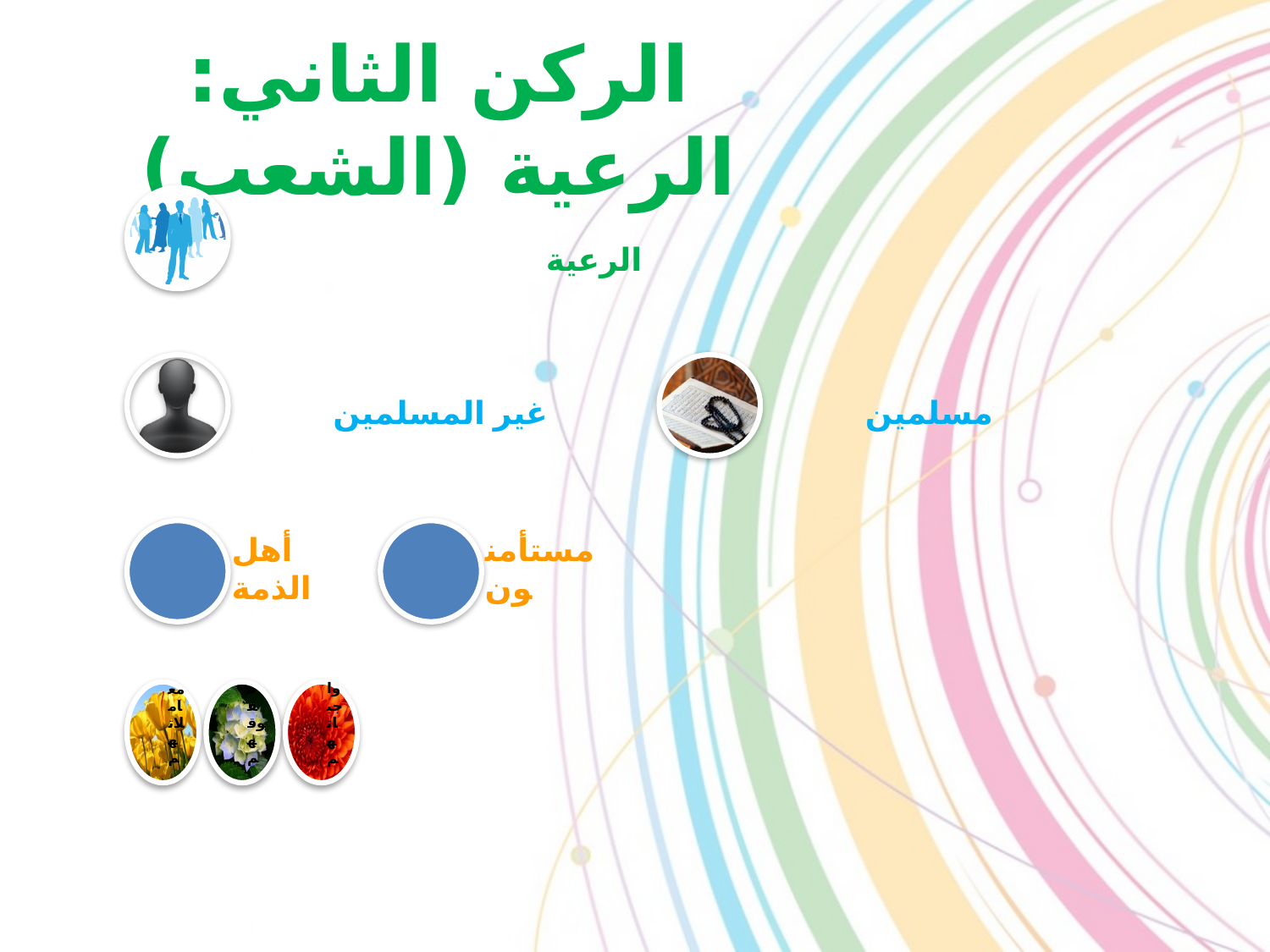

# الركن الثاني: الرعية (الشعب)
الرعية
غير المسلمين
أهل الذمة
مستأمنون
مسلمين
حقوقهم
واجباتهم